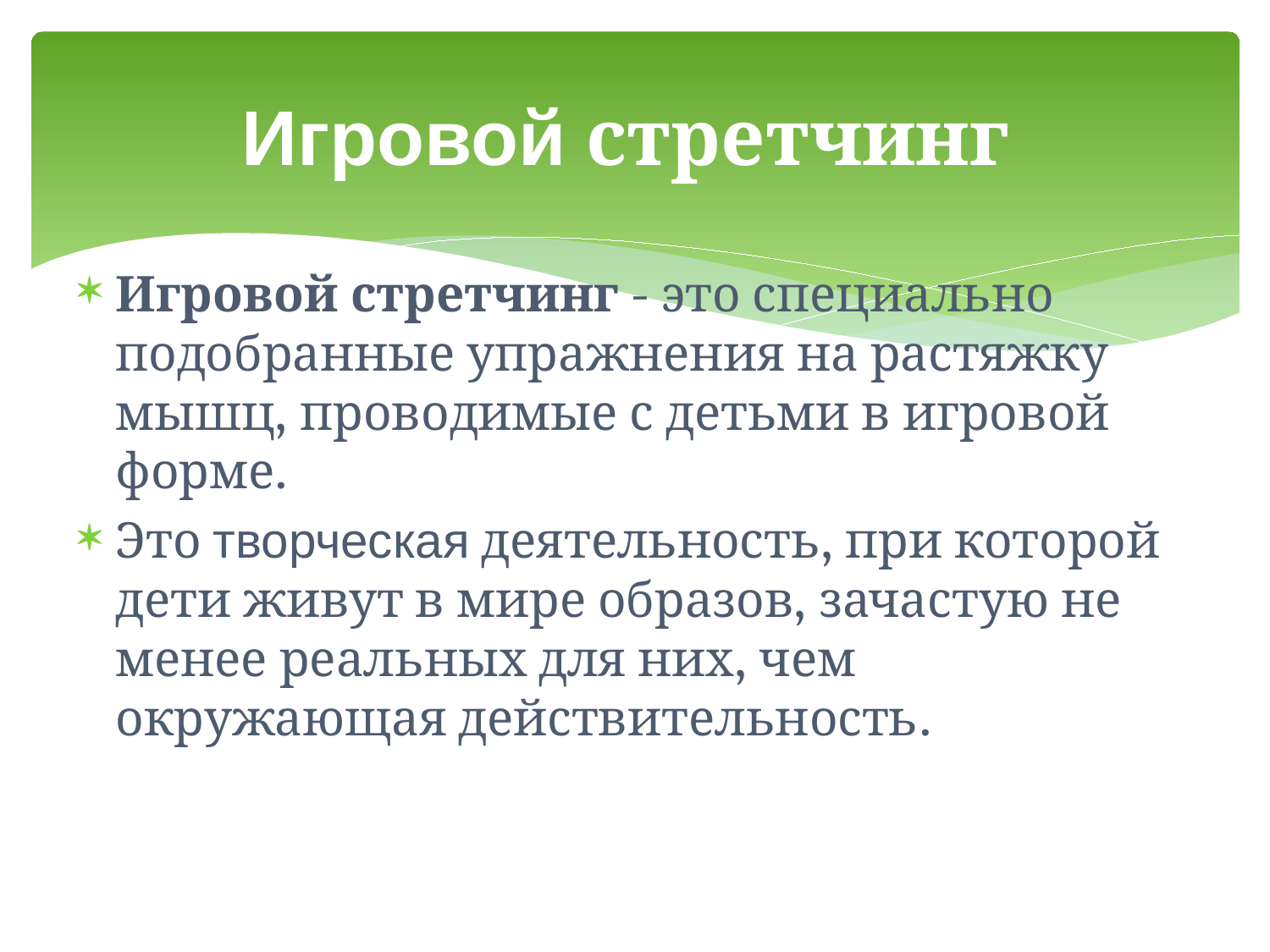

# Игровой стретчинг
Игровой стретчинг - это специально подобранные упражнения на растяжку мышц, проводимые с детьми в игровой форме.
Это творческая деятельность, при которой дети живут в мире образов, зачастую не менее реальных для них, чем окружающая действительность.